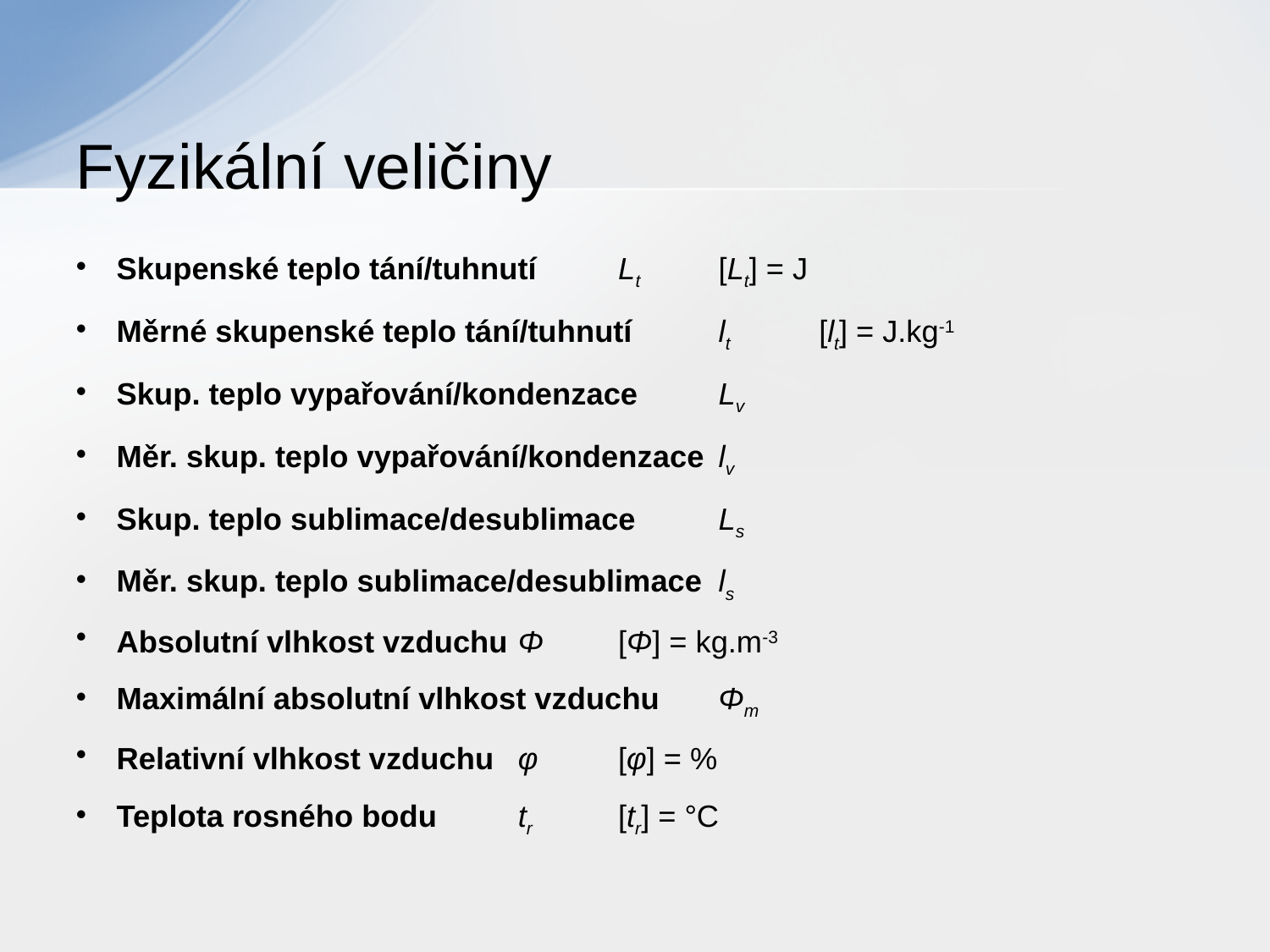

# Fyzikální veličiny
Skupenské teplo tání/tuhnutí		Lt	[Lt] = J
Měrné skupenské teplo tání/tuhnutí	lt	[lt] = J.kg-1
Skup. teplo vypařování/kondenzace	Lv
Měr. skup. teplo vypařování/kondenzace	lv
Skup. teplo sublimace/desublimace	Ls
Měr. skup. teplo sublimace/desublimace	ls
Absolutní vlhkost vzduchu			Φ	[Φ] = kg.m-3
Maximální absolutní vlhkost vzduchu	Φm
Relativní vlhkost vzduchu			φ	[φ] = %
Teplota rosného bodu			tr	[tr] = °C